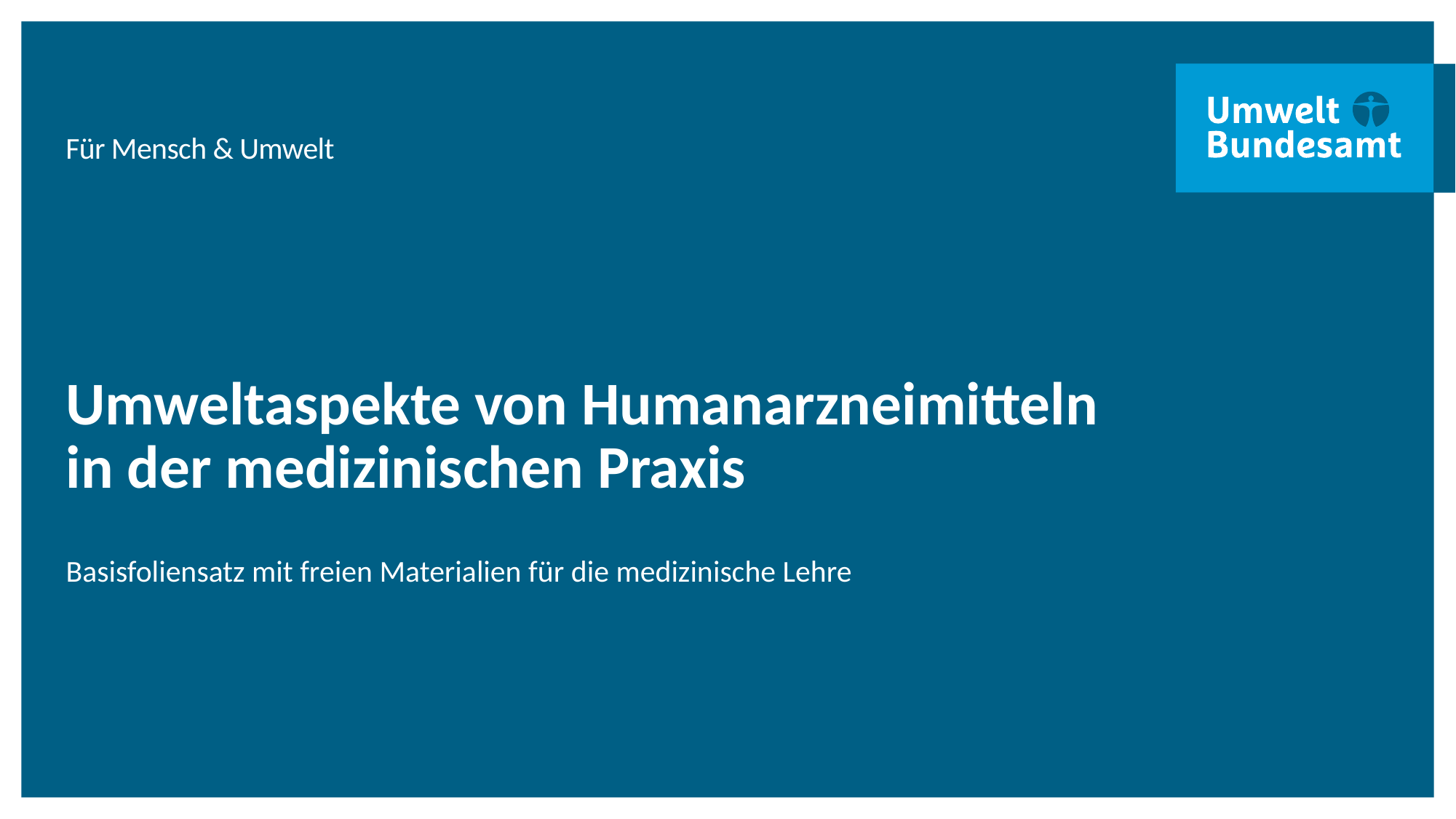

Umweltaspekte von Humanarzneimitteln
in der medizinischen Praxis
Basisfoliensatz mit freien Materialien für die medizinische Lehre